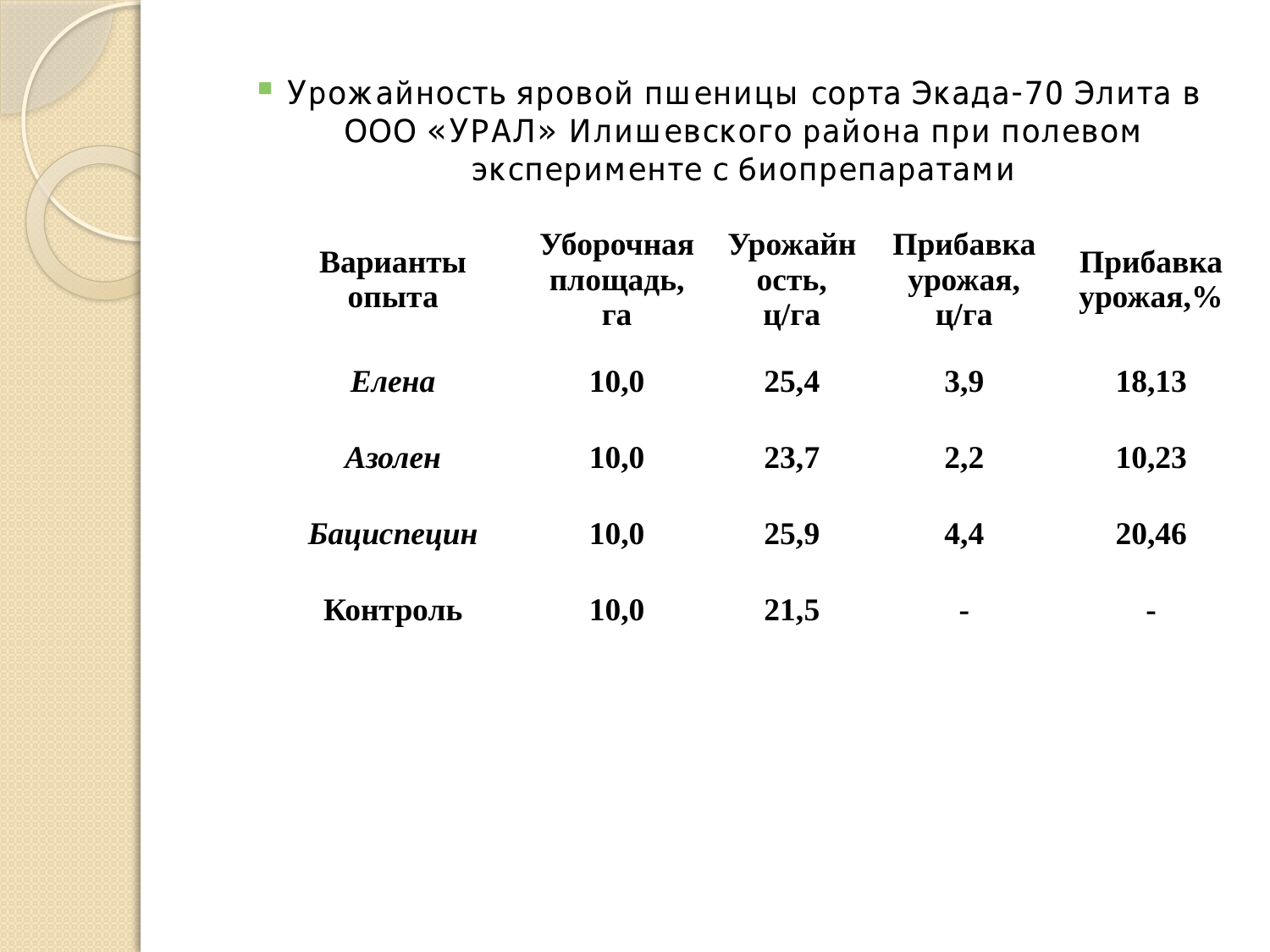

Урожайность яровой пшеницы сорта Экада-70 Элита в ООО «УРАЛ» Илишевского района при полевом эксперименте с биопрепаратами
| Варианты опыта | Уборочная площадь, га | Урожайность, ц/га | Прибавка урожая, ц/га | Прибавка урожая,% |
| --- | --- | --- | --- | --- |
| Елена | 10,0 | 25,4 | 3,9 | 18,13 |
| Азолен | 10,0 | 23,7 | 2,2 | 10,23 |
| Бациспецин | 10,0 | 25,9 | 4,4 | 20,46 |
| Контроль | 10,0 | 21,5 | - | - |